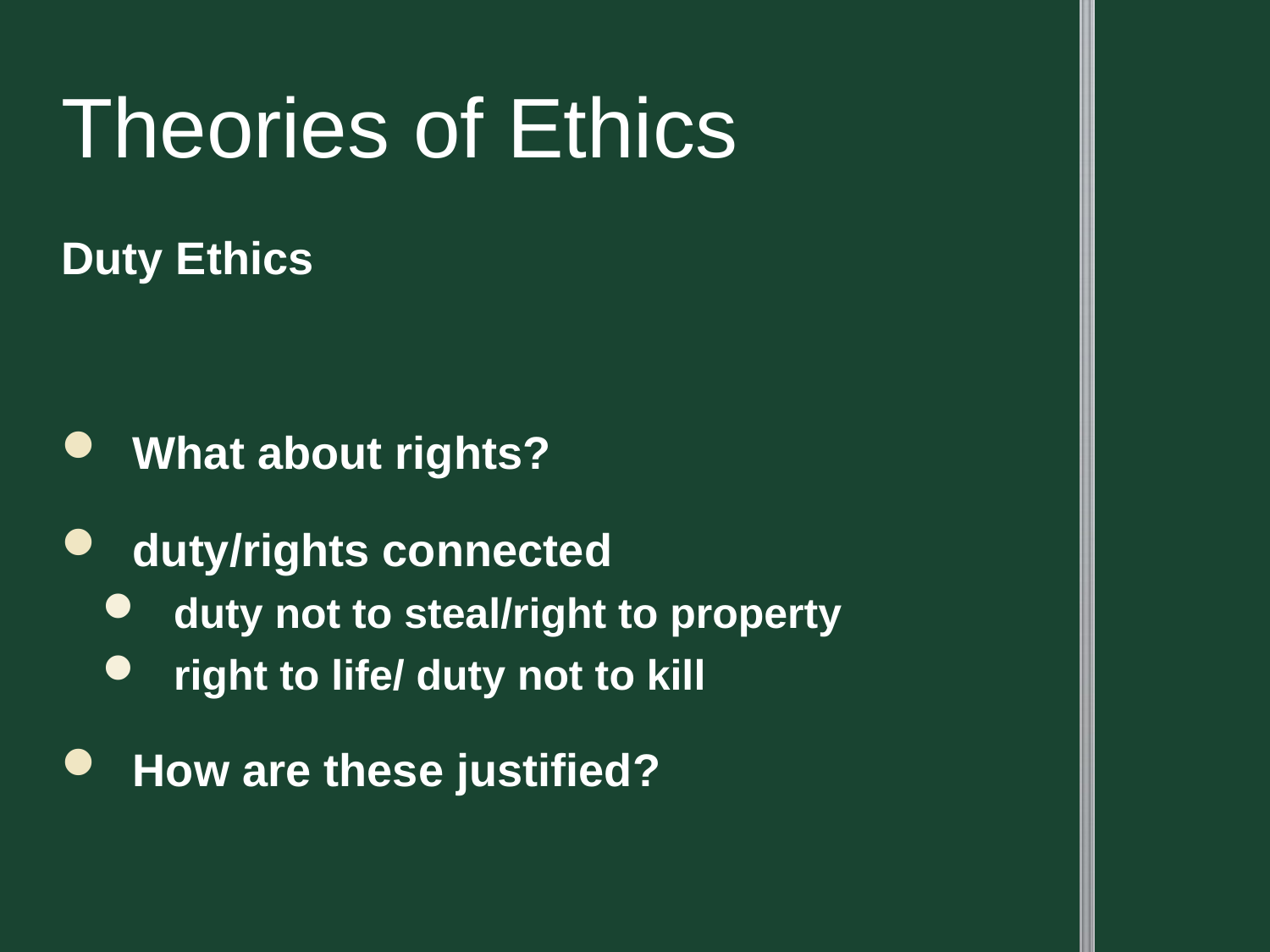

# Theories of Ethics
Duty Ethics

What about rights?
duty/rights connected
duty not to steal/right to property
right to life/ duty not to kill
How are these justified?